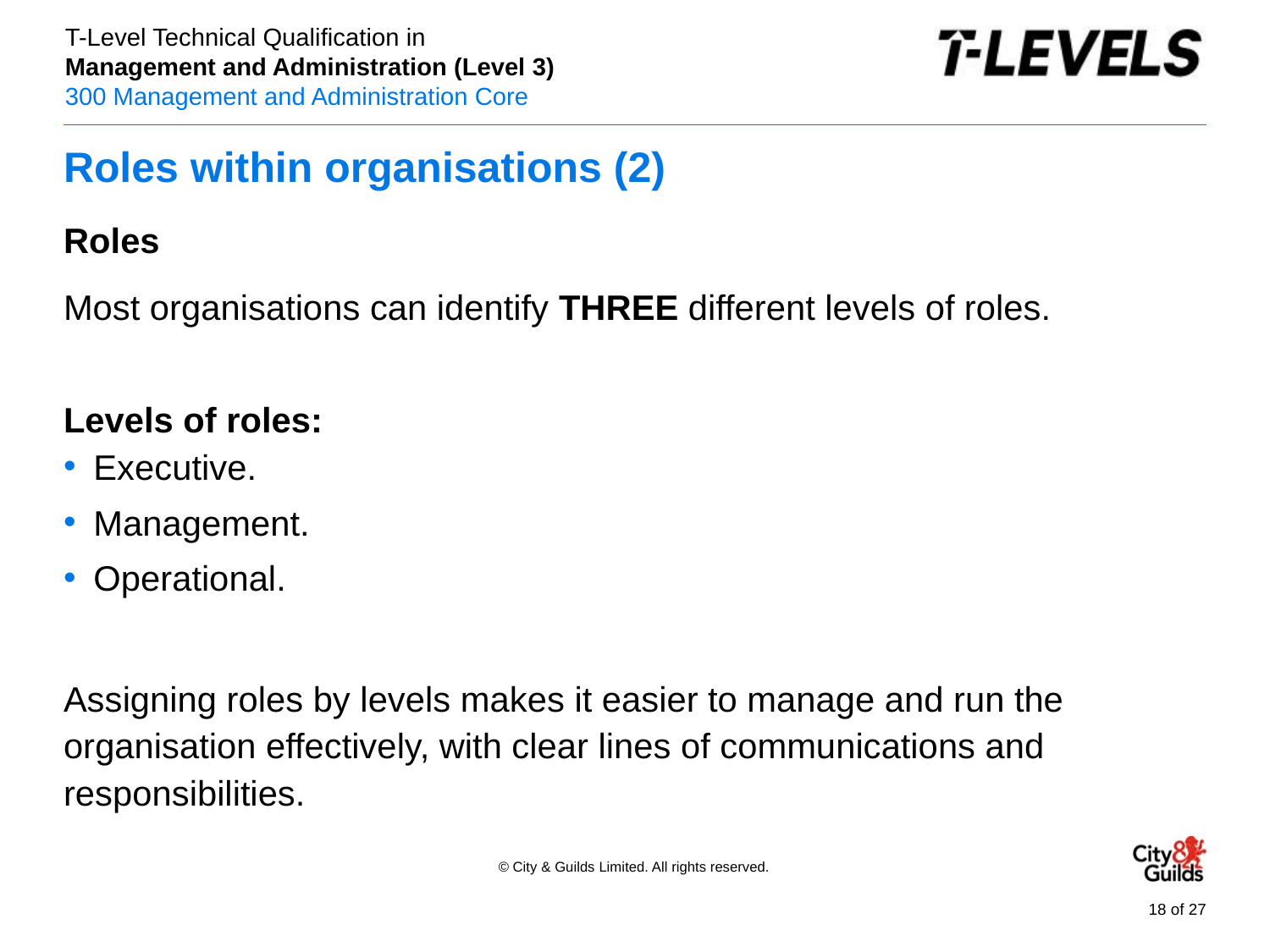

# Roles within organisations (2)
Roles
Most organisations can identify THREE different levels of roles.

Levels of roles:
Executive.
Management.
Operational.

Assigning roles by levels makes it easier to manage and run the organisation effectively, with clear lines of communications and responsibilities.